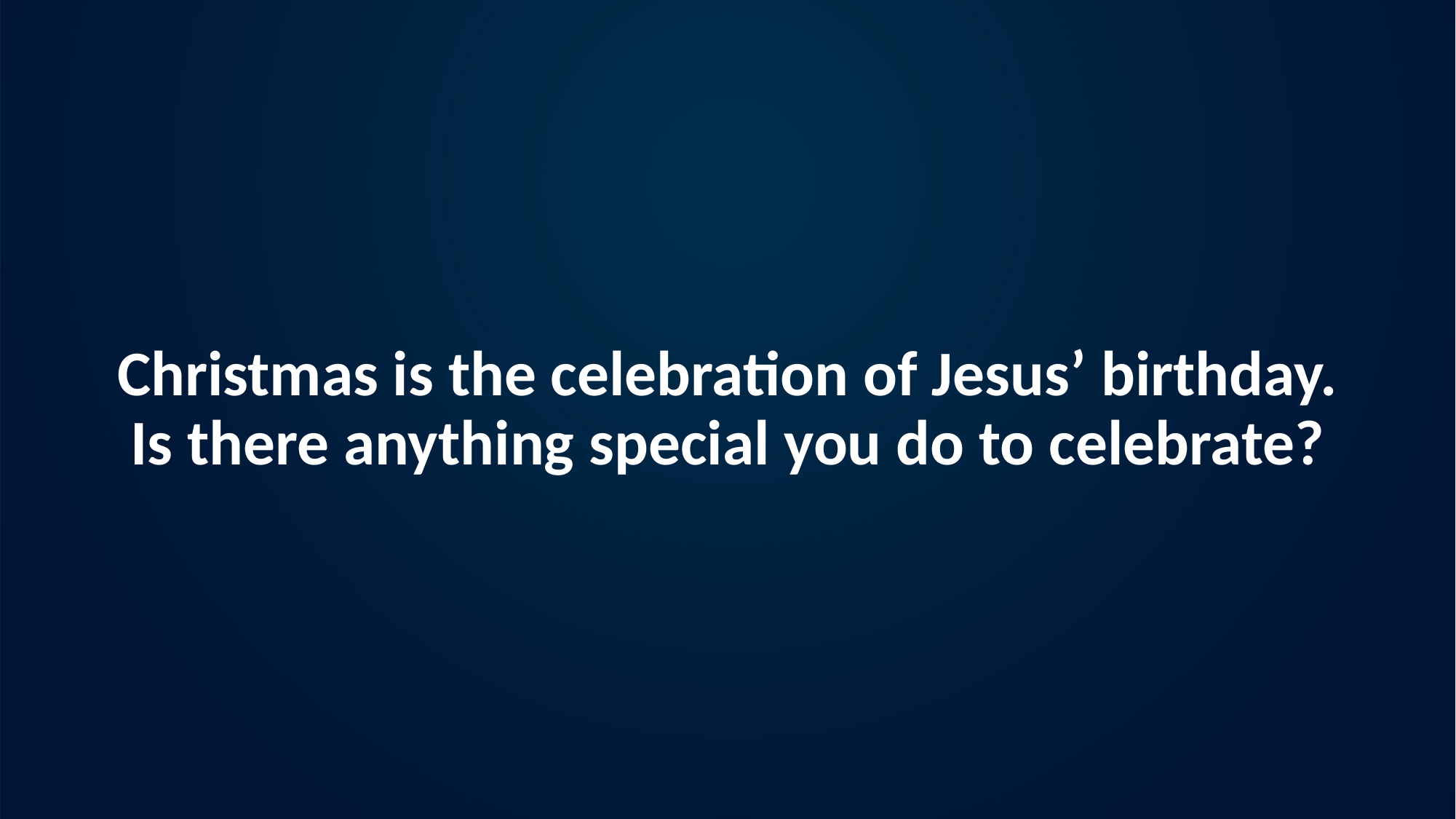

# Christmas is the celebration of Jesus’ birthday. Is there anything special you do to celebrate?